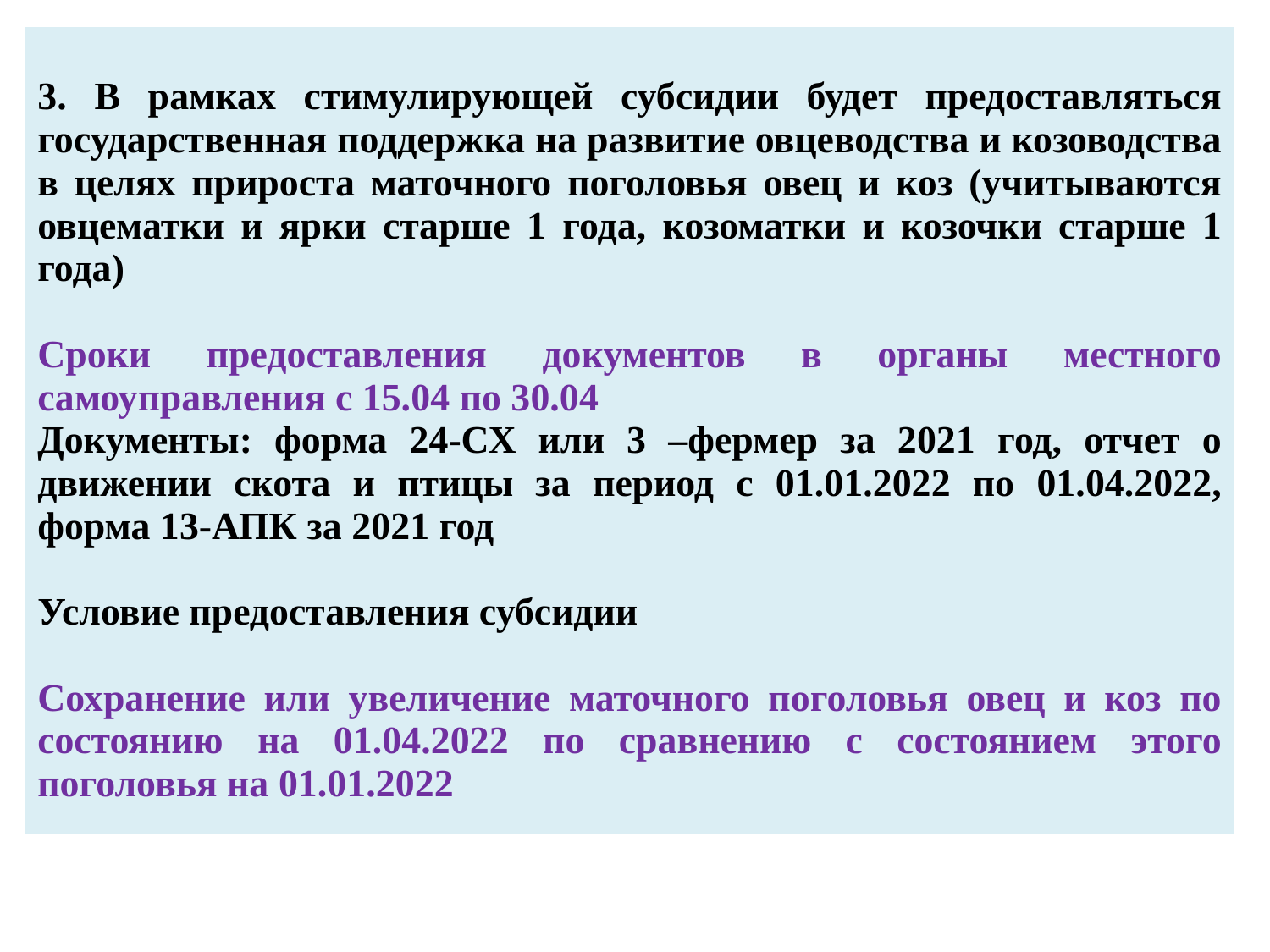

| 3. В рамках стимулирующей субсидии будет предоставляться государственная поддержка на развитие овцеводства и козоводства в целях прироста маточного поголовья овец и коз (учитываются овцематки и ярки старше 1 года, козоматки и козочки старше 1 года) Сроки предоставления документов в органы местного самоуправления с 15.04 по 30.04 Документы: форма 24-СХ или 3 –фермер за 2021 год, отчет о движении скота и птицы за период с 01.01.2022 по 01.04.2022, форма 13-АПК за 2021 год Условие предоставления субсидии Сохранение или увеличение маточного поголовья овец и коз по состоянию на 01.04.2022 по сравнению с состоянием этого поголовья на 01.01.2022 |
| --- |